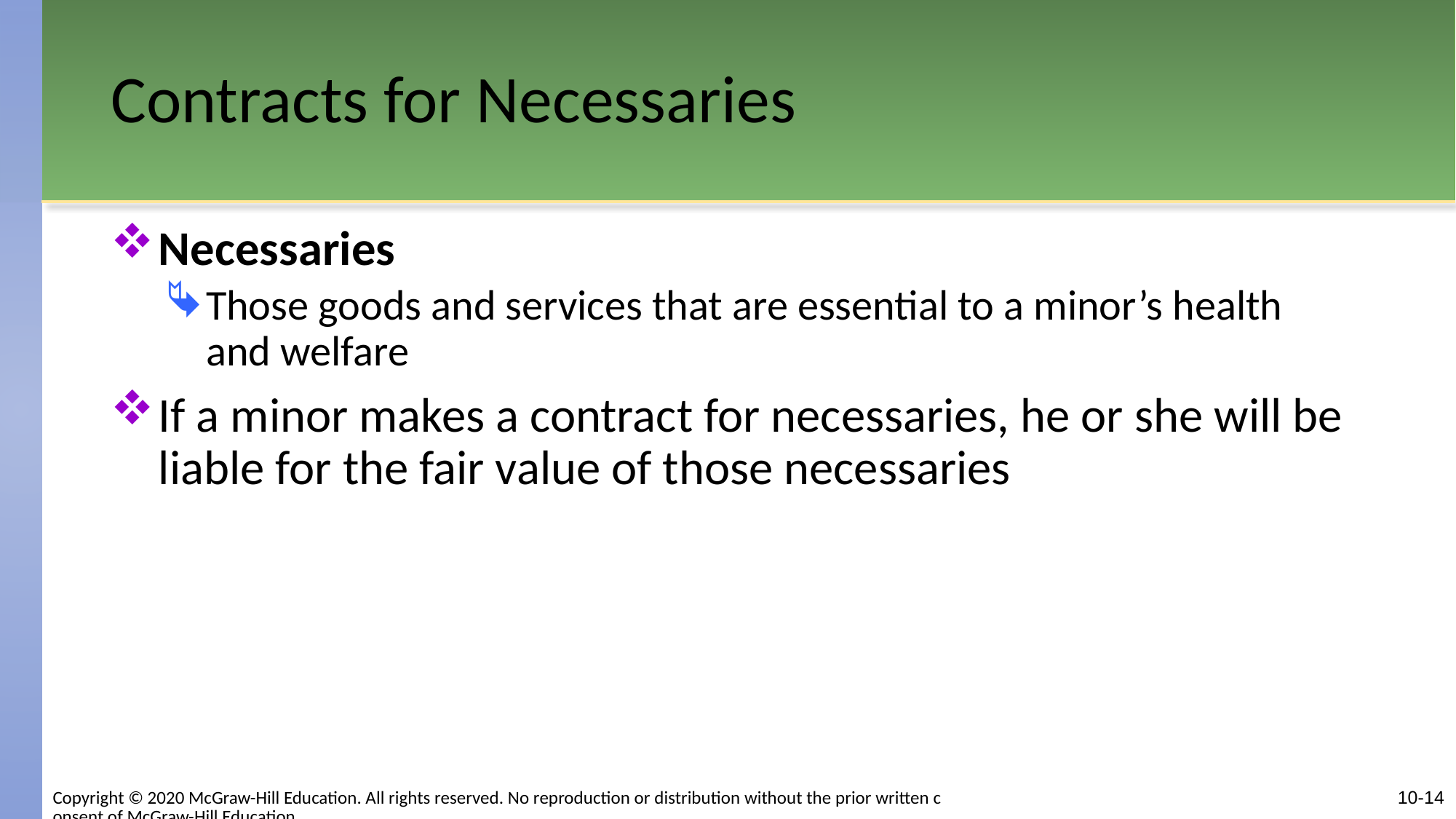

# Contracts for Necessaries
Necessaries
Those goods and services that are essential to a minor’s health and welfare
If a minor makes a contract for necessaries, he or she will be liable for the fair value of those necessaries
Copyright © 2020 McGraw-Hill Education. All rights reserved. No reproduction or distribution without the prior written consent of McGraw-Hill Education.
10-14